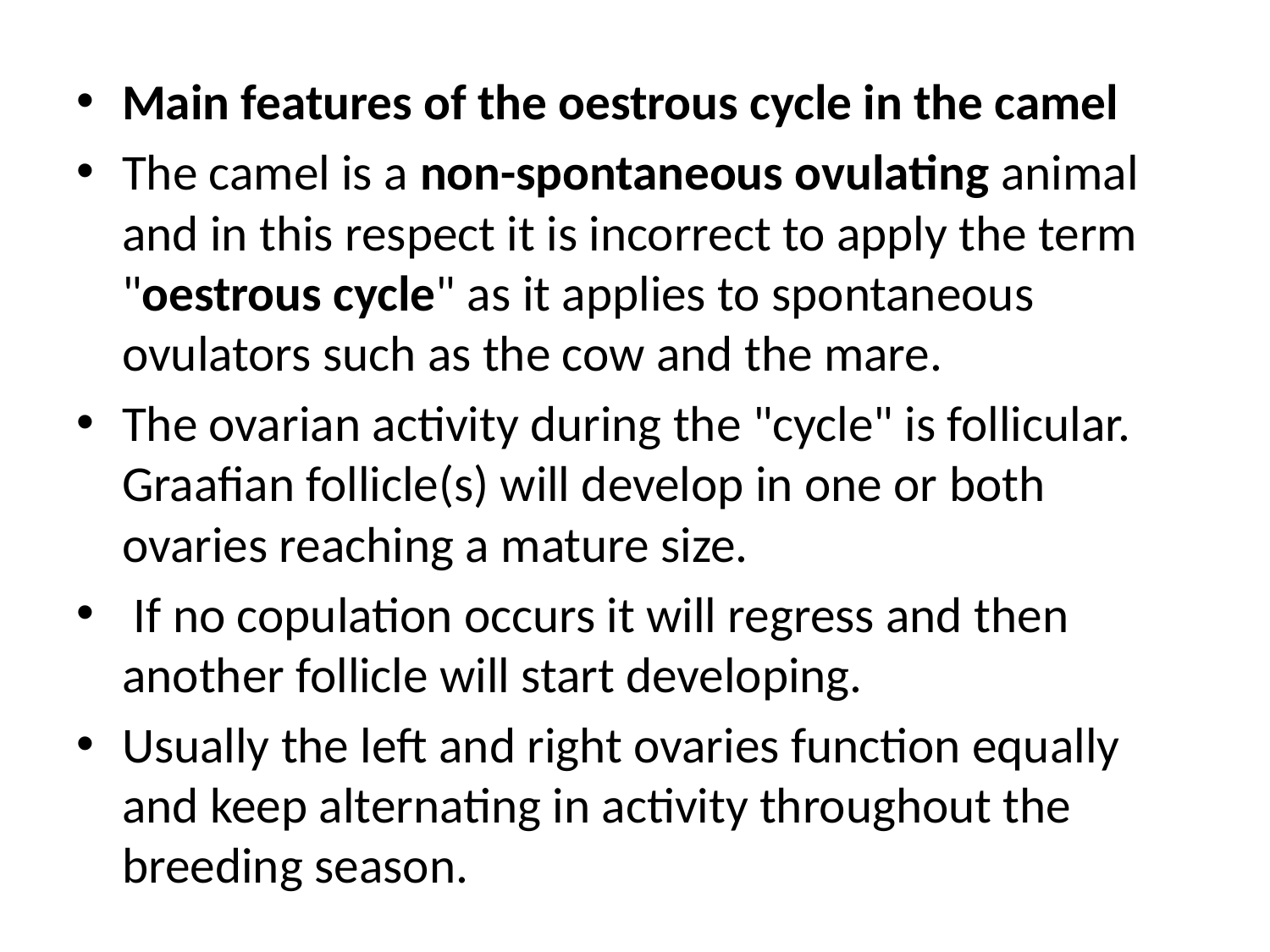

Main features of the oestrous cycle in the camel
The camel is a non-spontaneous ovulating animal and in this respect it is incorrect to apply the term "oestrous cycle" as it applies to spontaneous ovulators such as the cow and the mare.
The ovarian activity during the "cycle" is follicular. Graafian follicle(s) will develop in one or both ovaries reaching a mature size.
 If no copulation occurs it will regress and then another follicle will start developing.
Usually the left and right ovaries function equally and keep alternating in activity throughout the breeding season.